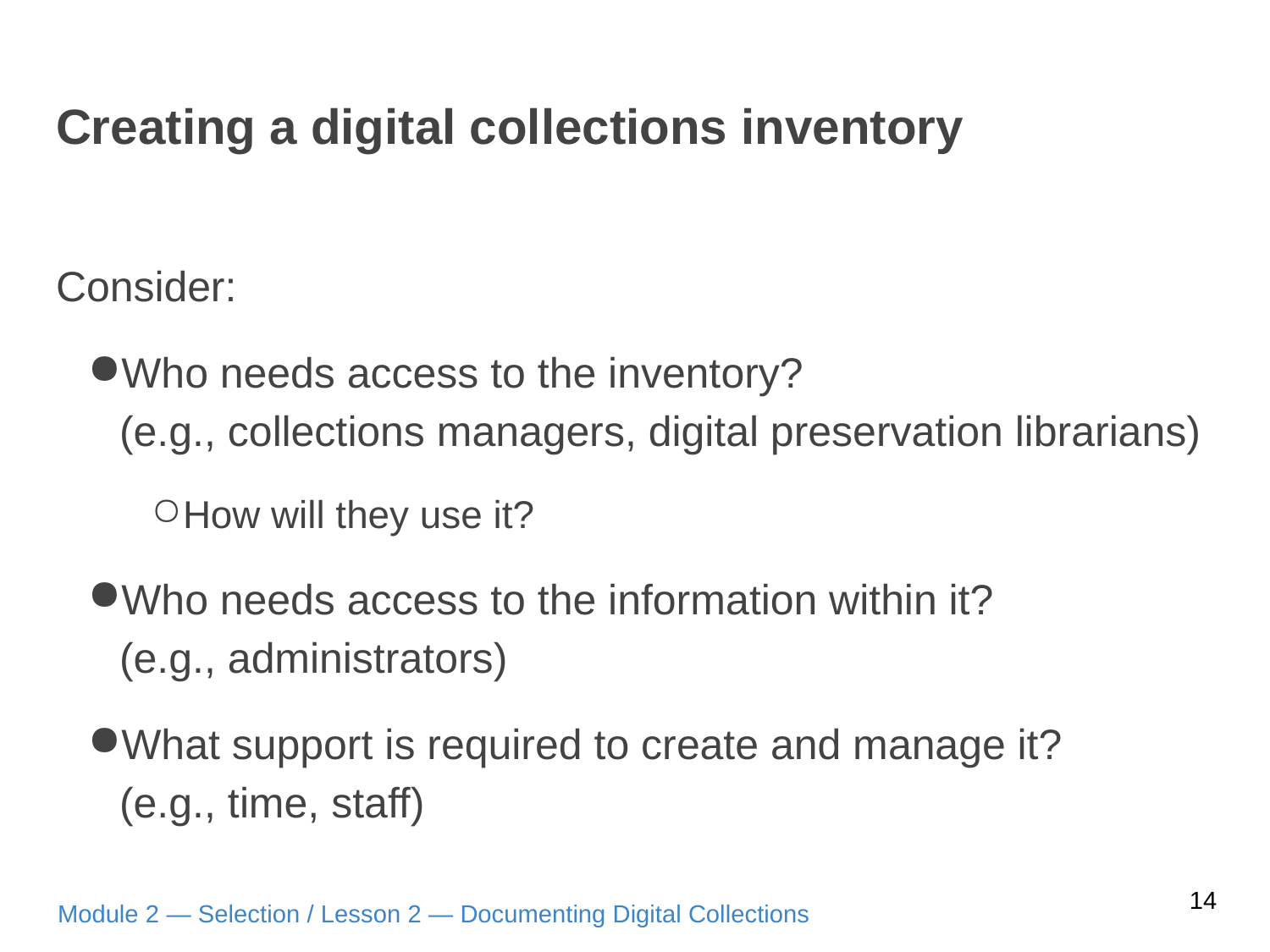

# Creating a digital collections inventory
Consider:
Who needs access to the inventory?
(e.g., collections managers, digital preservation librarians)
How will they use it?
Who needs access to the information within it?
(e.g., administrators)
What support is required to create and manage it?
(e.g., time, staff)
14
Module 2 — Selection / Lesson 2 — Documenting Digital Collections